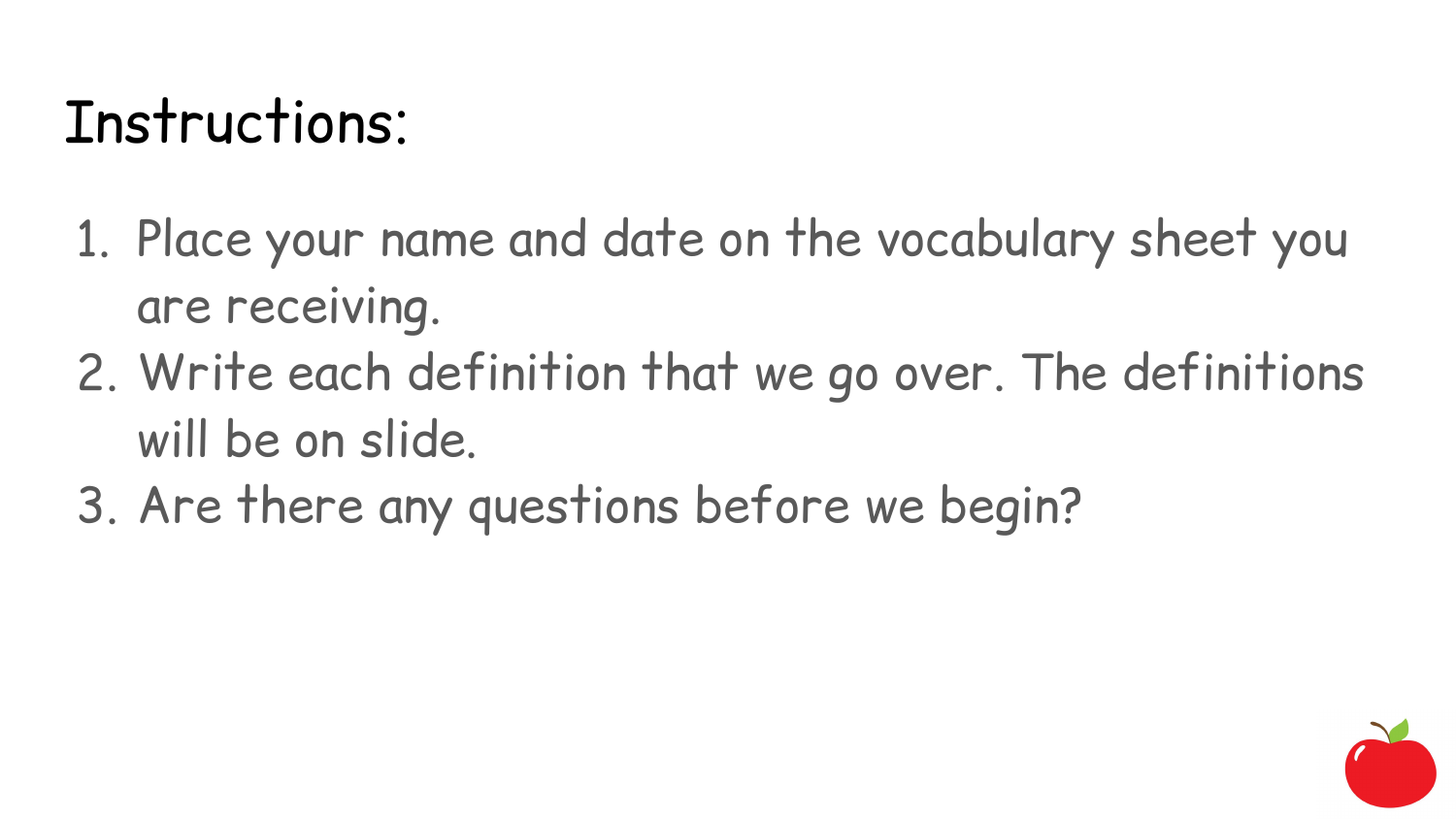

# Instructions:
Place your name and date on the vocabulary sheet you are receiving.
Write each definition that we go over. The definitions will be on slide.
Are there any questions before we begin?